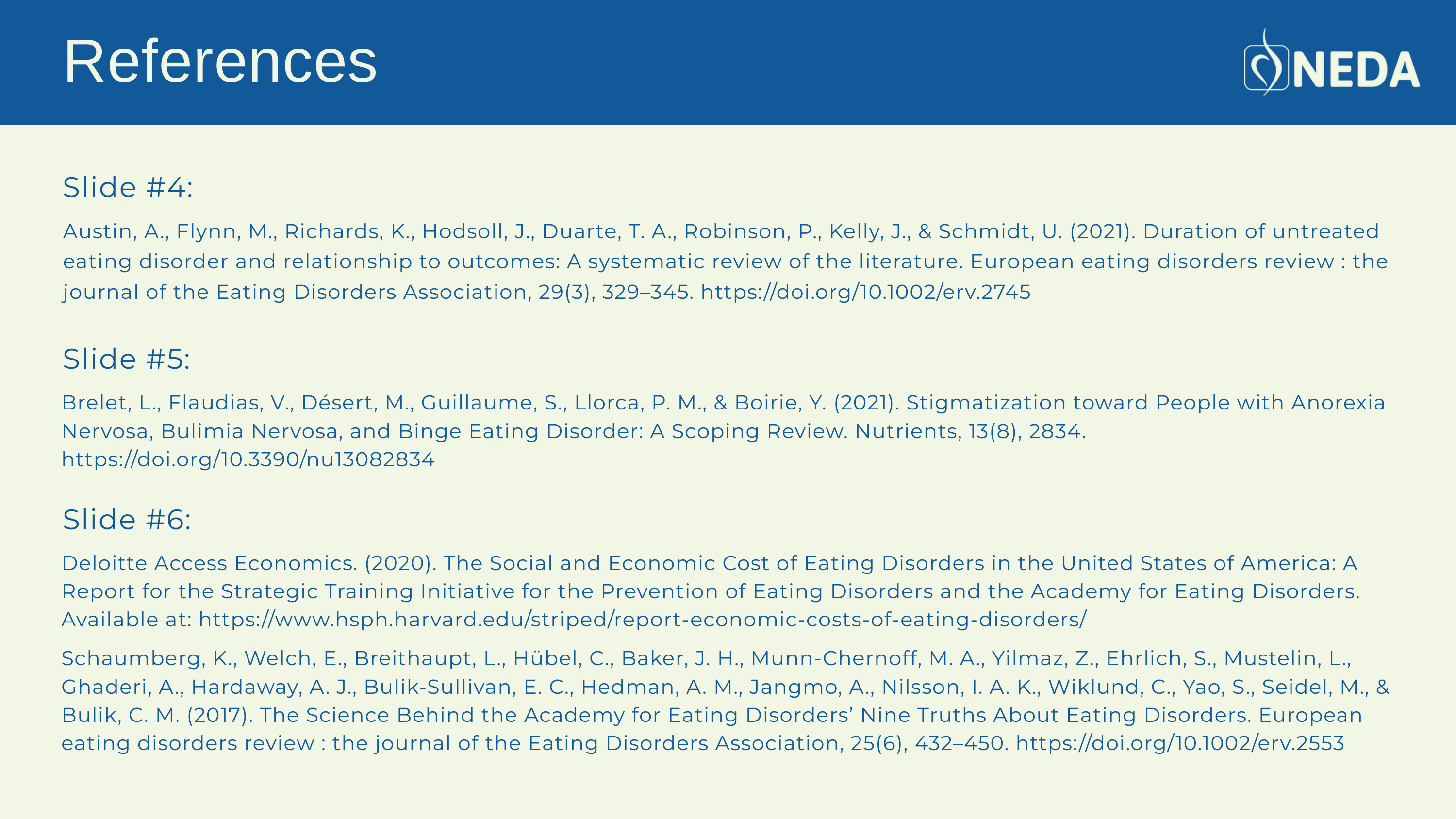

References

Slide #4:
Austin, A., Flynn, M., Richards, K., Hodsoll, J., Duarte, T. A., Robinson, P., Kelly, J., & Schmidt, U. (2021). Duration of untreated eating disorder and relationship to outcomes: A systematic review of the literature. European eating disorders review : the journal of the Eating Disorders Association, 29(3), 329–345. https://doi.org/10.1002/erv.2745
Slide #5:
Brelet, L., Flaudias, V., Désert, M., Guillaume, S., Llorca, P. M., & Boirie, Y. (2021). Stigmatization toward People with Anorexia Nervosa, Bulimia Nervosa, and Binge Eating Disorder: A Scoping Review. Nutrients, 13(8), 2834. https://doi.org/10.3390/nu13082834
Slide #6:
Deloitte Access Economics. (2020). The Social and Economic Cost of Eating Disorders in the United States of America: A Report for the Strategic Training Initiative for the Prevention of Eating Disorders and the Academy for Eating Disorders. Available at: https://www.hsph.harvard.edu/striped/report-economic-costs-of-eating-disorders/
Schaumberg, K., Welch, E., Breithaupt, L., Hübel, C., Baker, J. H., Munn-Chernoff, M. A., Yilmaz, Z., Ehrlich, S., Mustelin, L., Ghaderi, A., Hardaway, A. J., Bulik-Sullivan, E. C., Hedman, A. M., Jangmo, A., Nilsson, I. A. K., Wiklund, C., Yao, S., Seidel, M., & Bulik, C. M. (2017). The Science Behind the Academy for Eating Disorders’ Nine Truths About Eating Disorders. European eating disorders review : the journal of the Eating Disorders Association, 25(6), 432–450. https://doi.org/10.1002/erv.2553